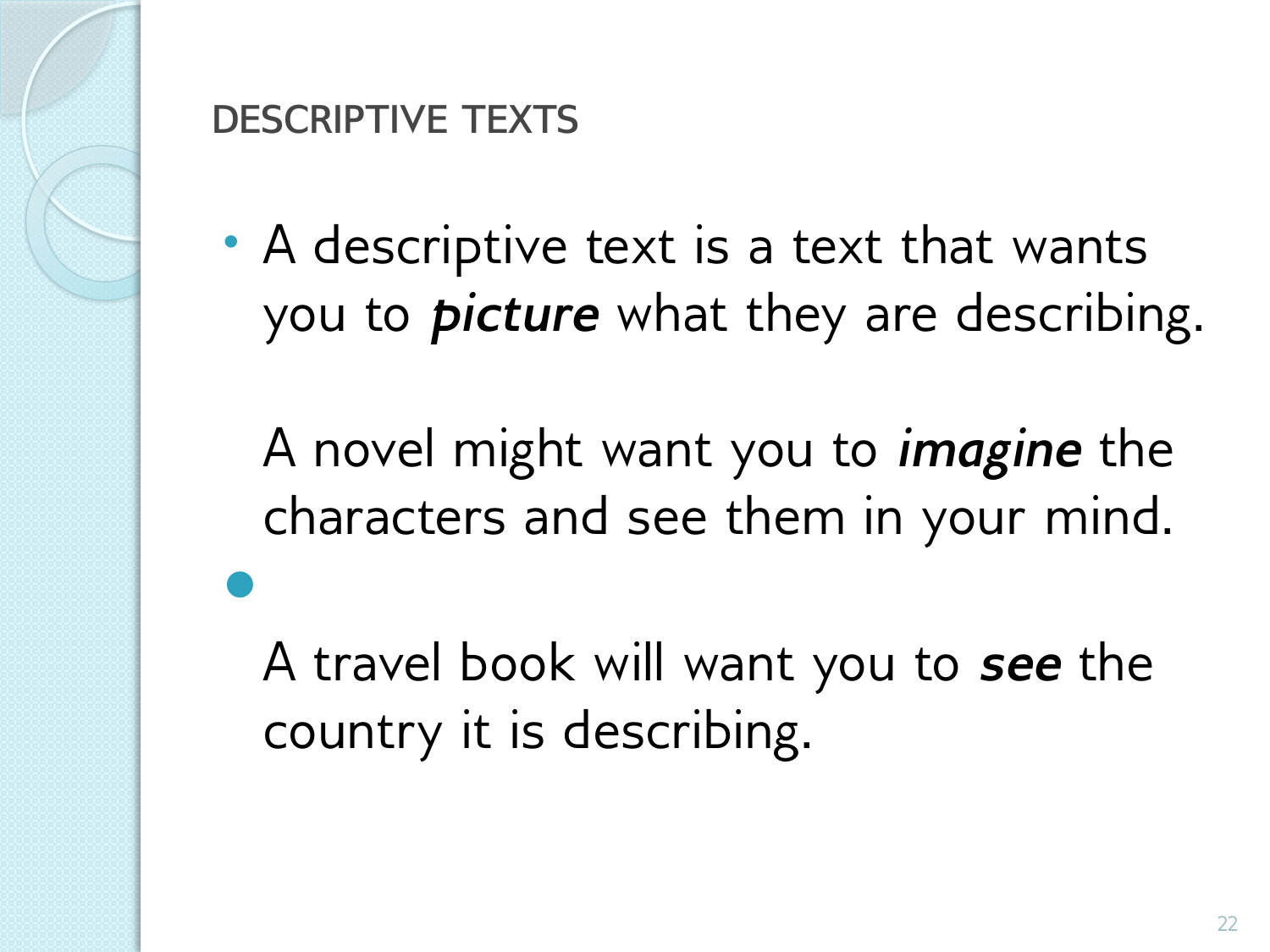

# DESCRIPTIVE TEXTS
A descriptive text is a text that wants you to picture what they are describing.
A novel might want you to imagine the characters and see them in your mind.
A travel book will want you to see the country it is describing.
22